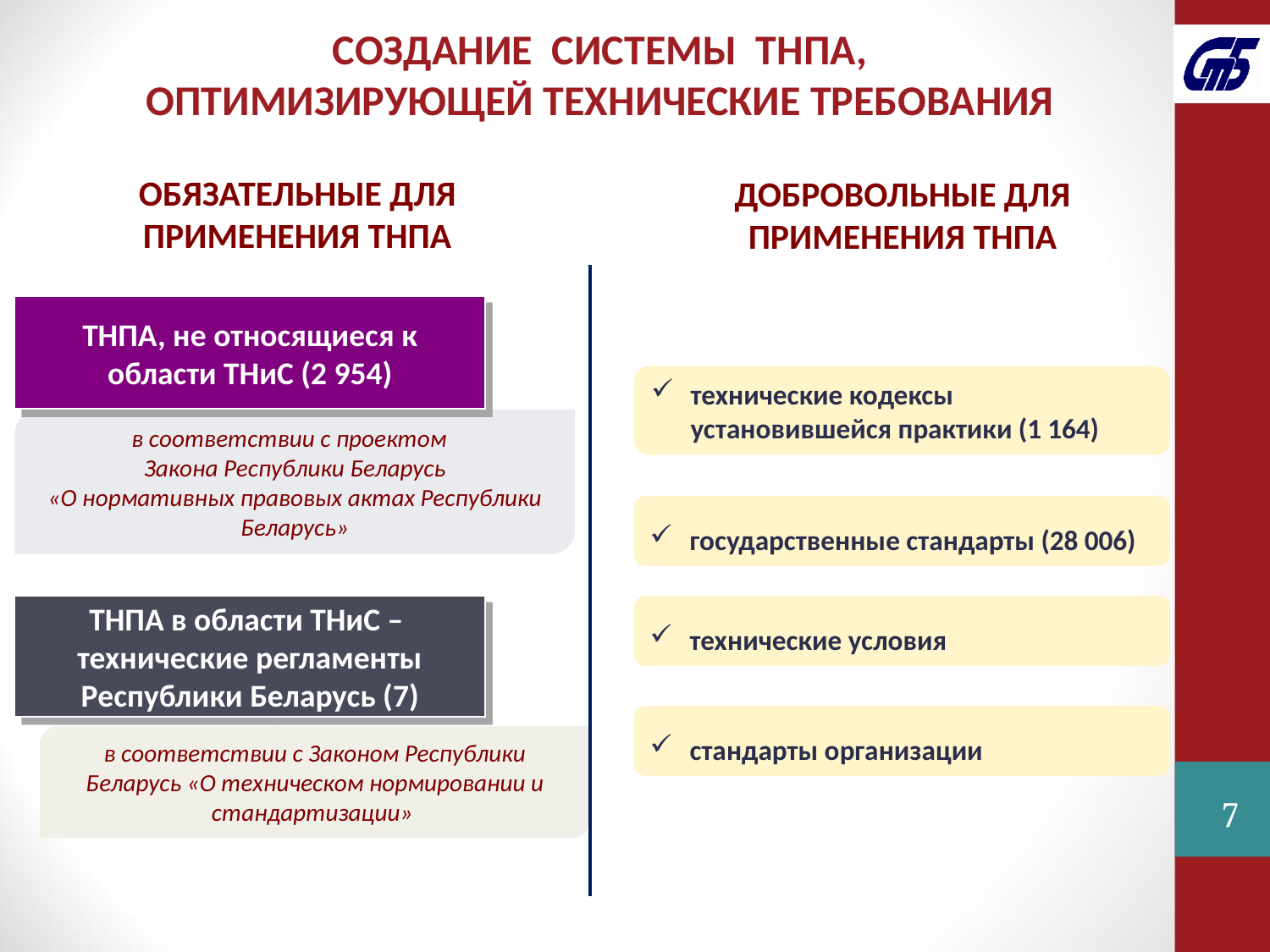

СОЗДАНИЕ  СИСТЕМЫ  ТНПА,
ОПТИМИЗИРУЮЩЕЙ ТЕХНИЧЕСКИЕ ТРЕБОВАНИЯ
ОБЯЗАТЕЛЬНЫЕ ДЛЯ ПРИМЕНЕНИЯ ТНПА
ДОБРОВОЛЬНЫЕ ДЛЯ ПРИМЕНЕНИЯ ТНПА
ТНПА, не относящиеся к области ТНиС (2 954)
технические кодексы установившейся практики (1 164)
в соответствии с проектом
Закона Республики Беларусь
«О нормативных правовых актах Республики Беларусь»
государственные стандарты (28 006)
ТНПА в области ТНиС –
технические регламенты Республики Беларусь (7)
технические условия
стандарты организации
в соответствии с Законом Республики Беларусь «О техническом нормировании и стандартизации»
7